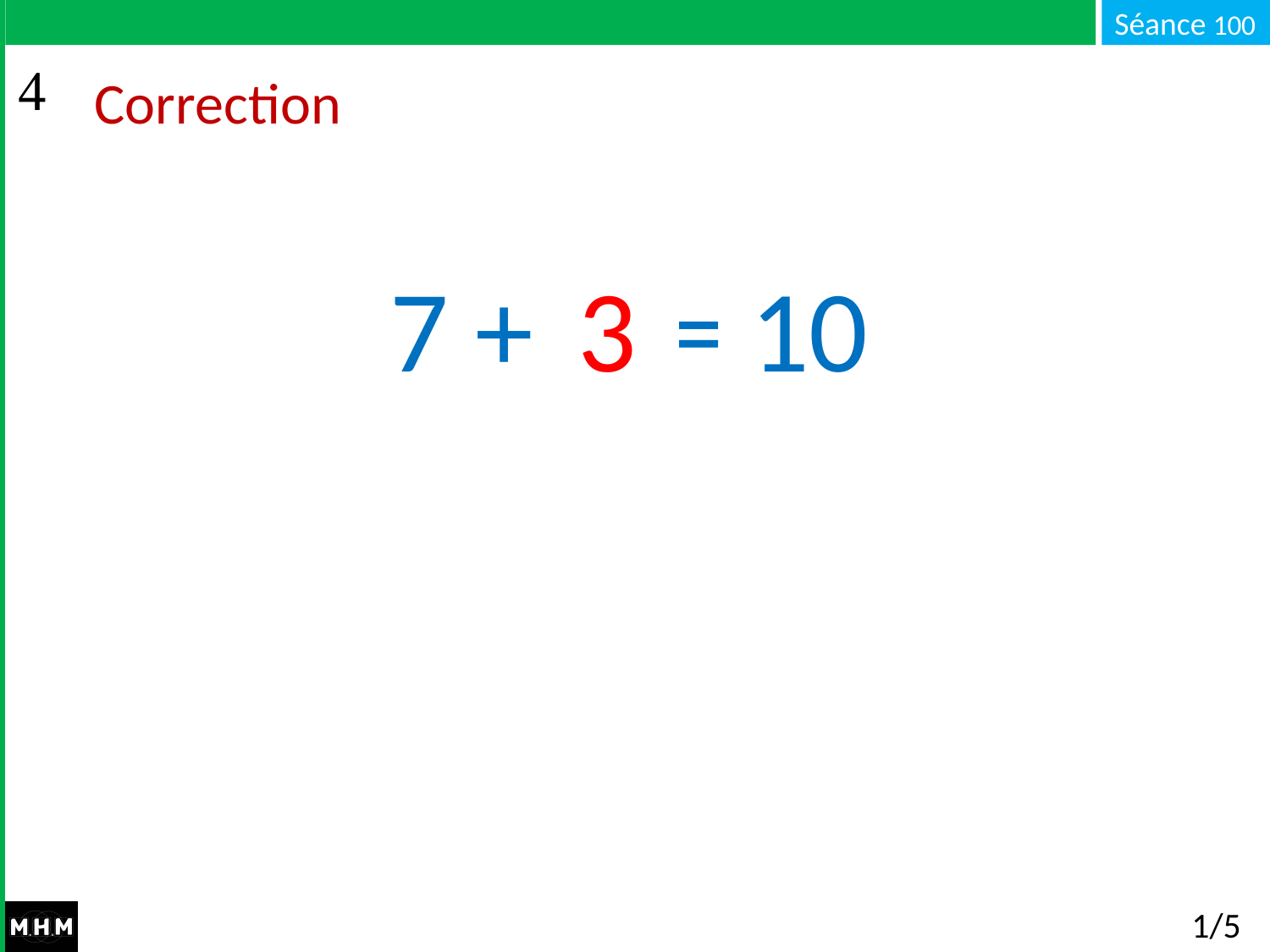

# Correction
7 + … = 10
3
1/5